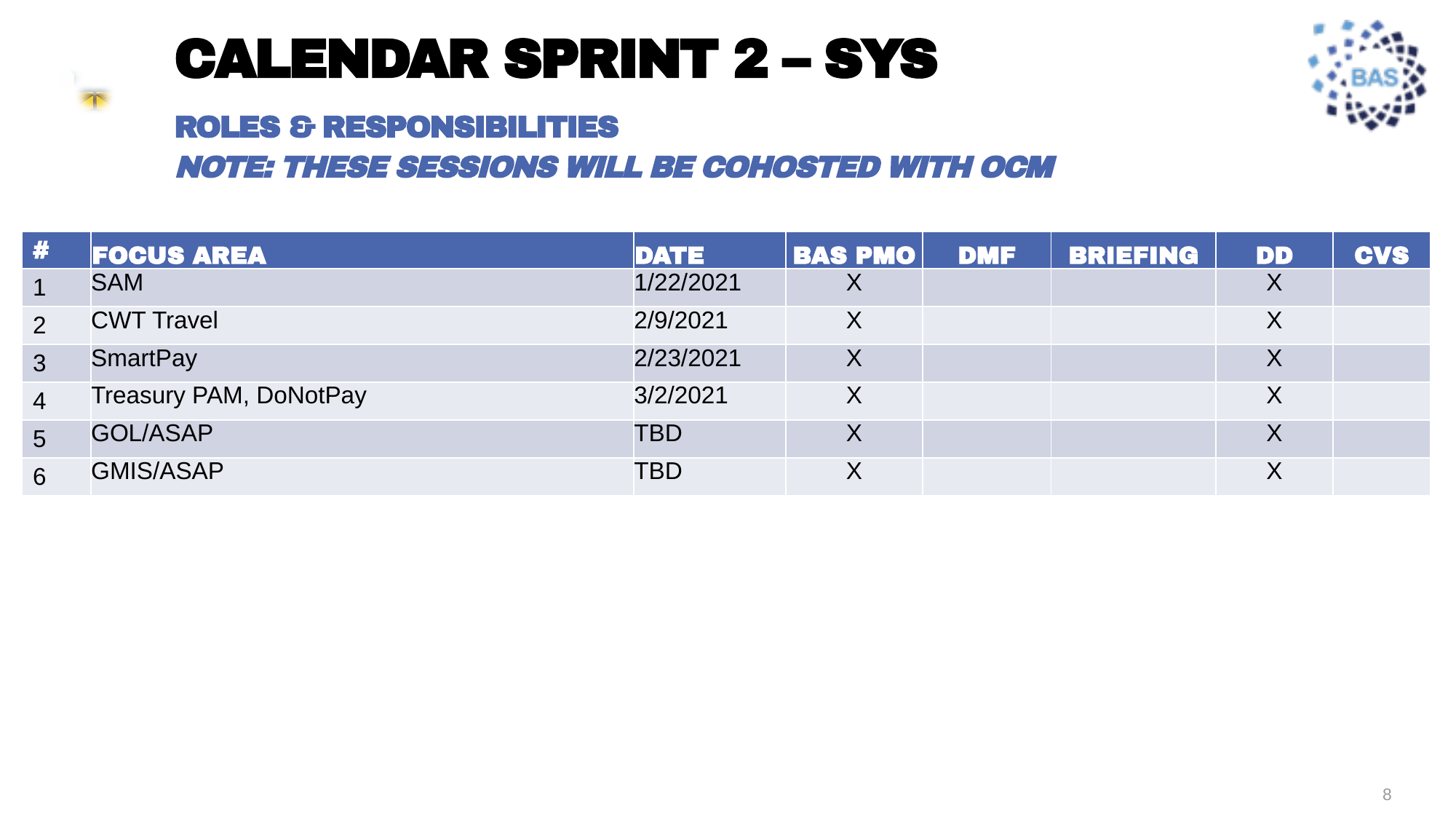

# Calendar sprint 2 – sys
ROLES & Responsibilities
Note: these sessions will be cohosted with OCM

| # | FOCUS AREA | DATE | BAS PMO | DMF | BRIEFING | DD | CVS |
| --- | --- | --- | --- | --- | --- | --- | --- |
| 1 | SAM | 1/22/2021 | X |  |  | X |  |
| 2 | CWT Travel | 2/9/2021 | X |  |  | X |  |
| 3 | SmartPay | 2/23/2021 | X |  |  | X |  |
| 4 | Treasury PAM, DoNotPay | 3/2/2021 | X |  |  | X |  |
| 5 | GOL/ASAP | TBD | X |  |  | X |  |
| 6 | GMIS/ASAP | TBD | X |  |  | X |  |